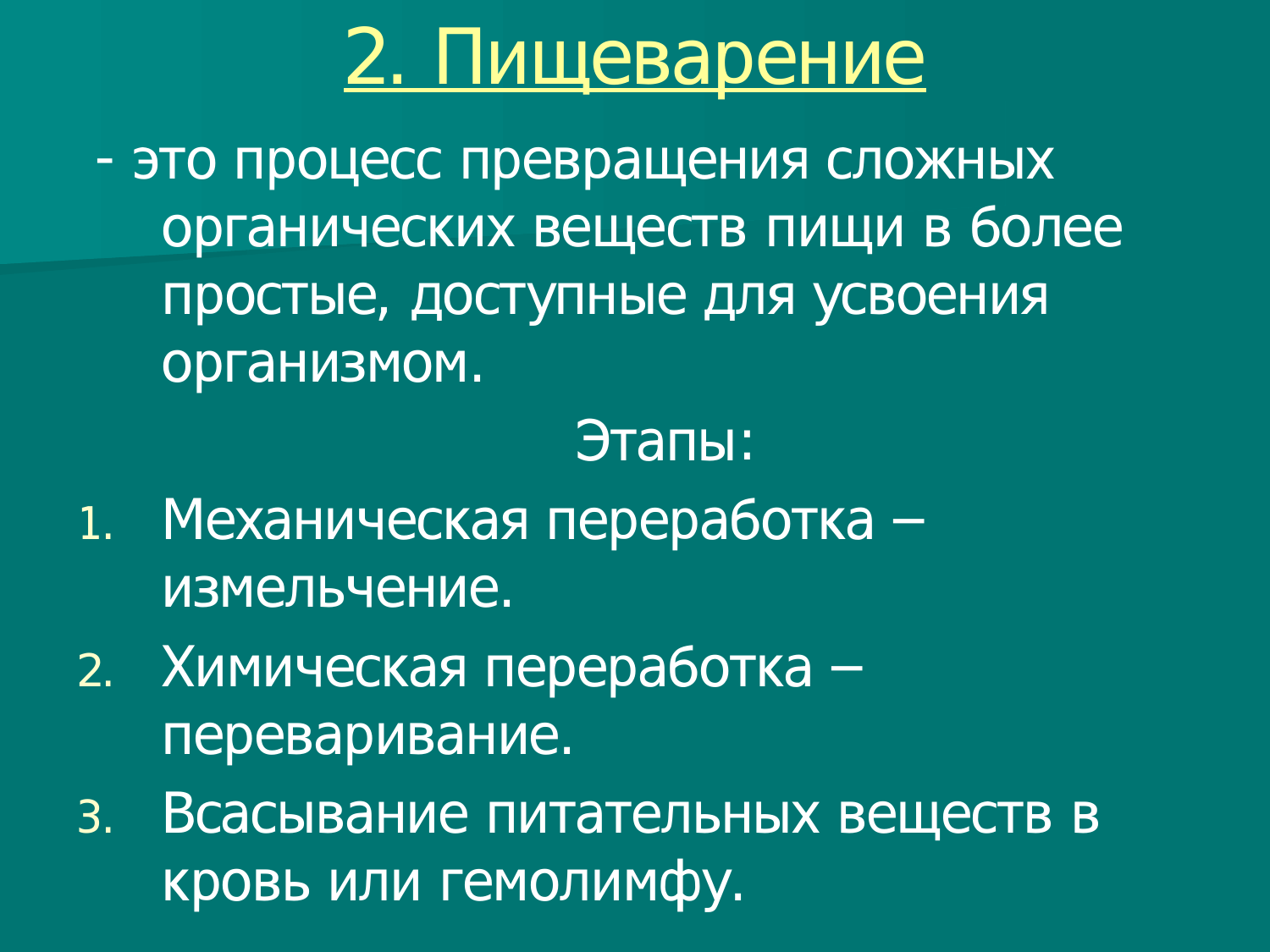

# 2. Пищеварение
 - это процесс превращения сложных органических веществ пищи в более простые, доступные для усвоения организмом.
Этапы:
Механическая переработка – измельчение.
Химическая переработка – переваривание.
Всасывание питательных веществ в кровь или гемолимфу.